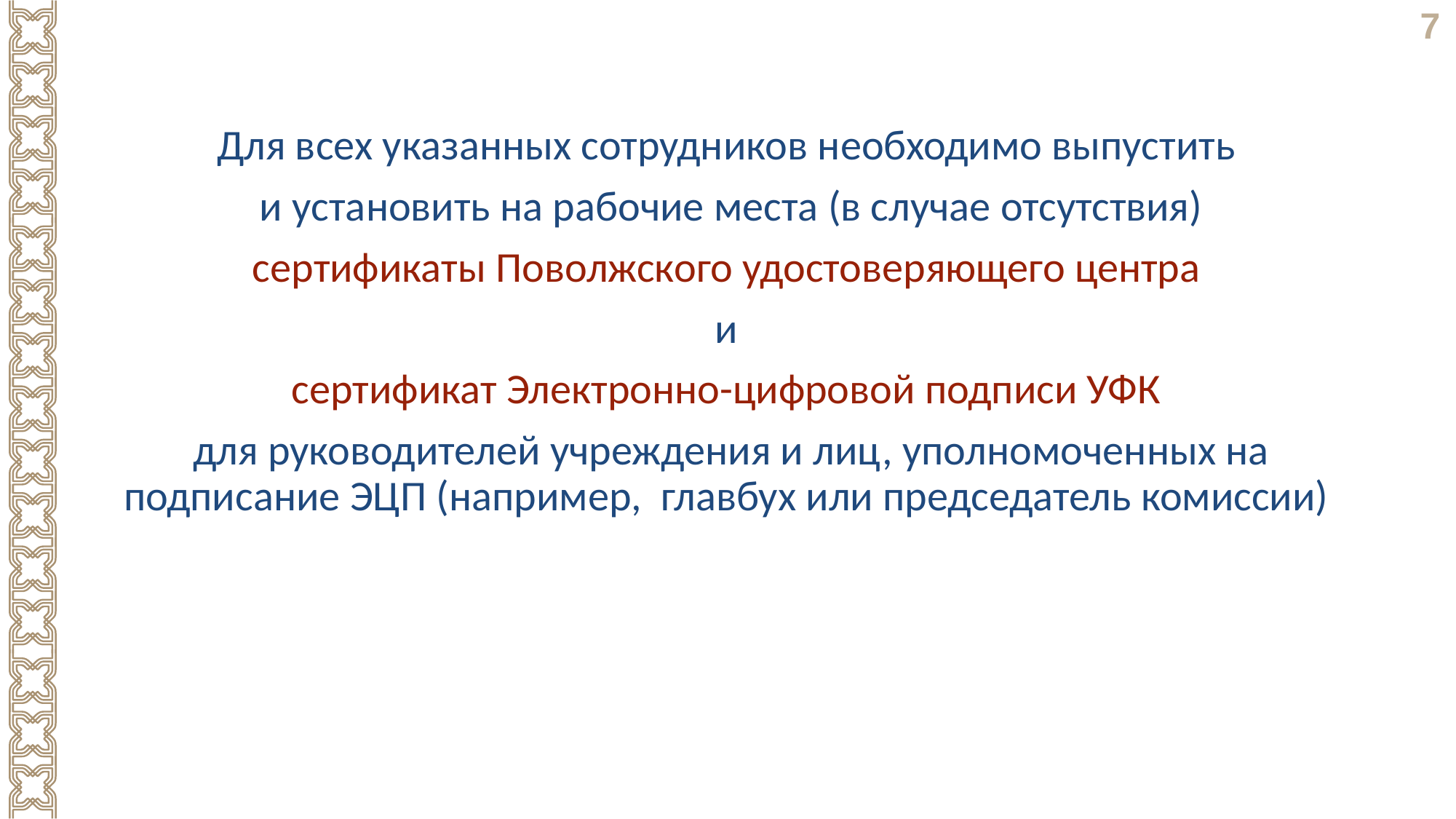

Для всех указанных сотрудников необходимо выпустить
и установить на рабочие места (в случае отсутствия)
сертификаты Поволжского удостоверяющего центра
и
сертификат Электронно-цифровой подписи УФК
для руководителей учреждения и лиц, уполномоченных на подписание ЭЦП (например,  главбух или председатель комиссии)